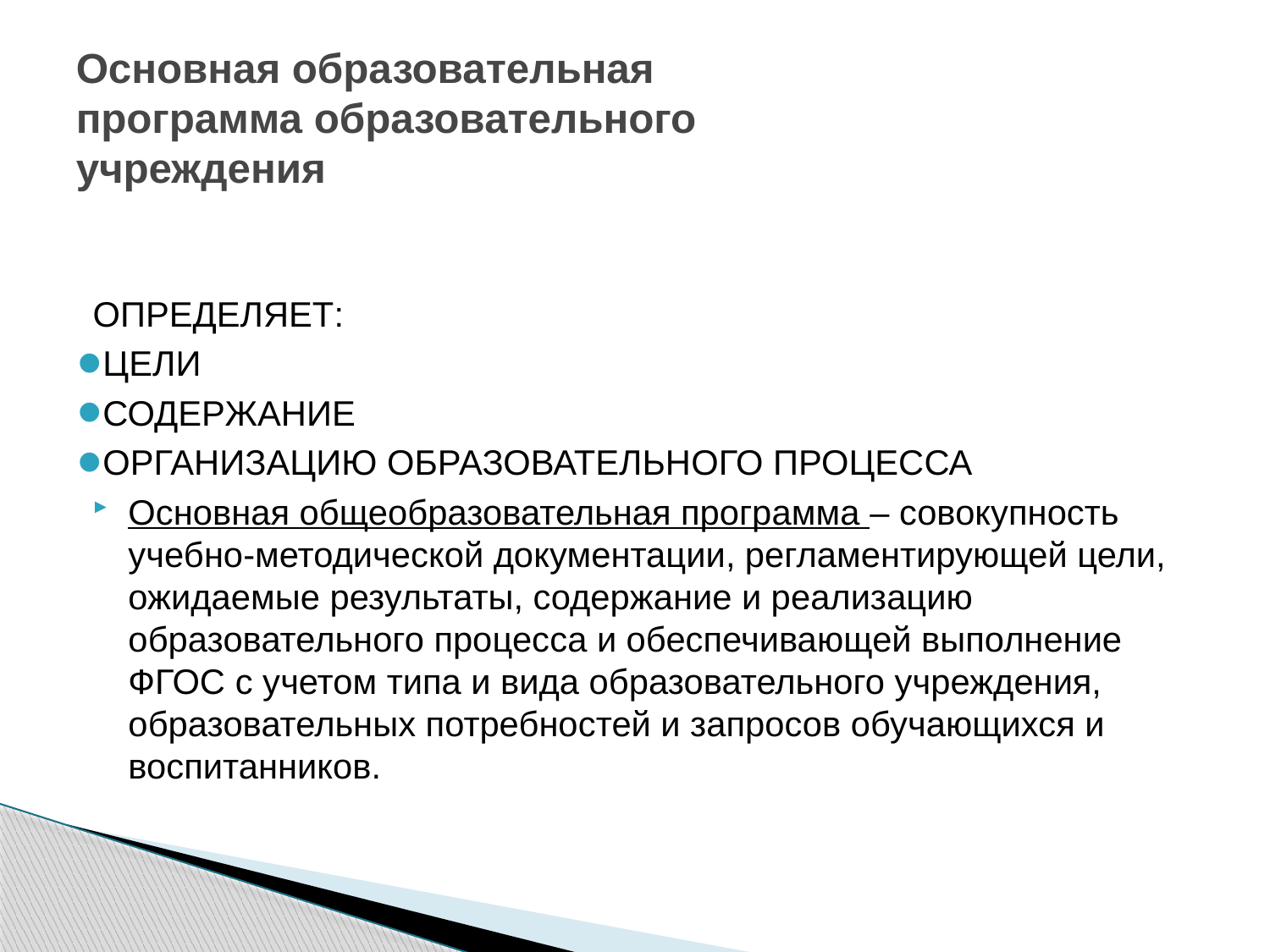

# Основная образовательная программа образовательного учреждения

ОПРЕДЕЛЯЕТ:
ЦЕЛИ
СОДЕРЖАНИЕ
ОРГАНИЗАЦИЮ ОБРАЗОВАТЕЛЬНОГО ПРОЦЕССА
Основная общеобразовательная программа – совокупность учебно-методической документации, регламентирующей цели, ожидаемые результаты, содержание и реализацию образовательного процесса и обеспечивающей выполнение ФГОС с учетом типа и вида образовательного учреждения, образовательных потребностей и запросов обучающихся и  воспитанников.